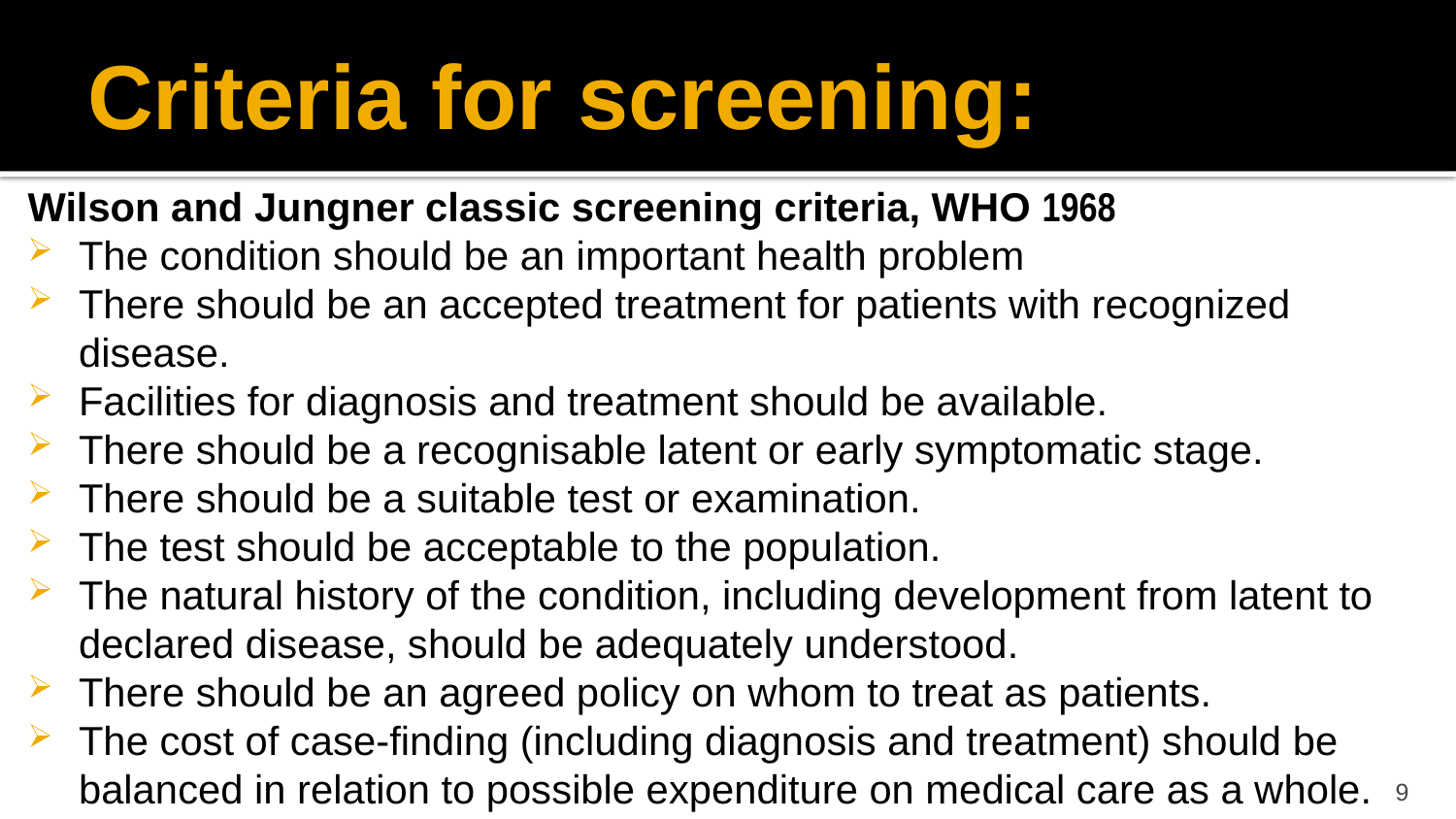

# Criteria for screening:
Wilson and Jungner classic screening criteria, WHO 1968
The condition should be an important health problem
There should be an accepted treatment for patients with recognized disease.
Facilities for diagnosis and treatment should be available.
There should be a recognisable latent or early symptomatic stage.
There should be a suitable test or examination.
The test should be acceptable to the population.
The natural history of the condition, including development from latent to declared disease, should be adequately understood.
There should be an agreed policy on whom to treat as patients.
The cost of case-finding (including diagnosis and treatment) should be balanced in relation to possible expenditure on medical care as a whole.
Case-finding should be a continuing process and not a 'once and for all' project.
9